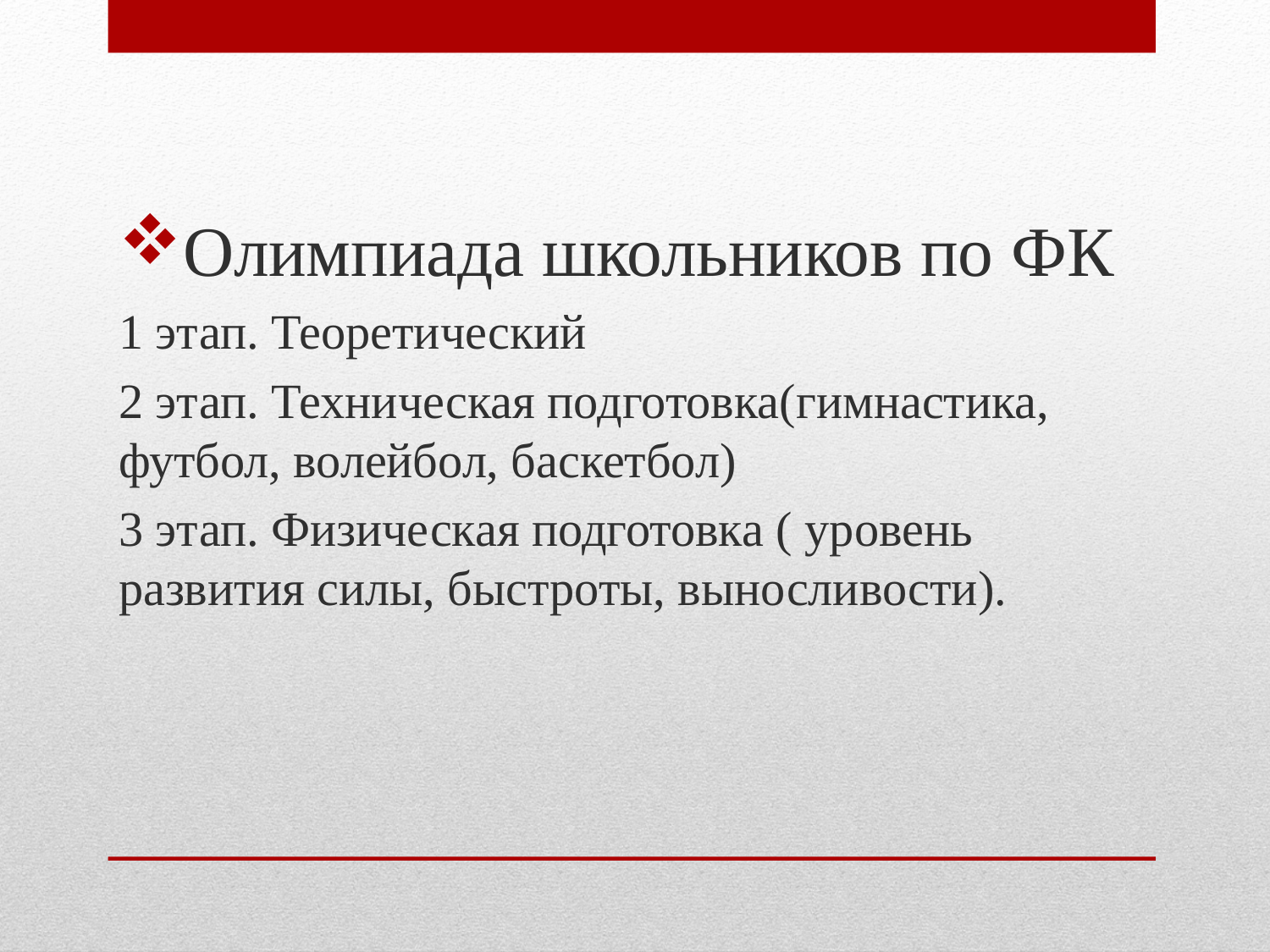

Олимпиада школьников по ФК
1 этап. Теоретический
2 этап. Техническая подготовка(гимнастика, футбол, волейбол, баскетбол)
3 этап. Физическая подготовка ( уровень развития силы, быстроты, выносливости).
#